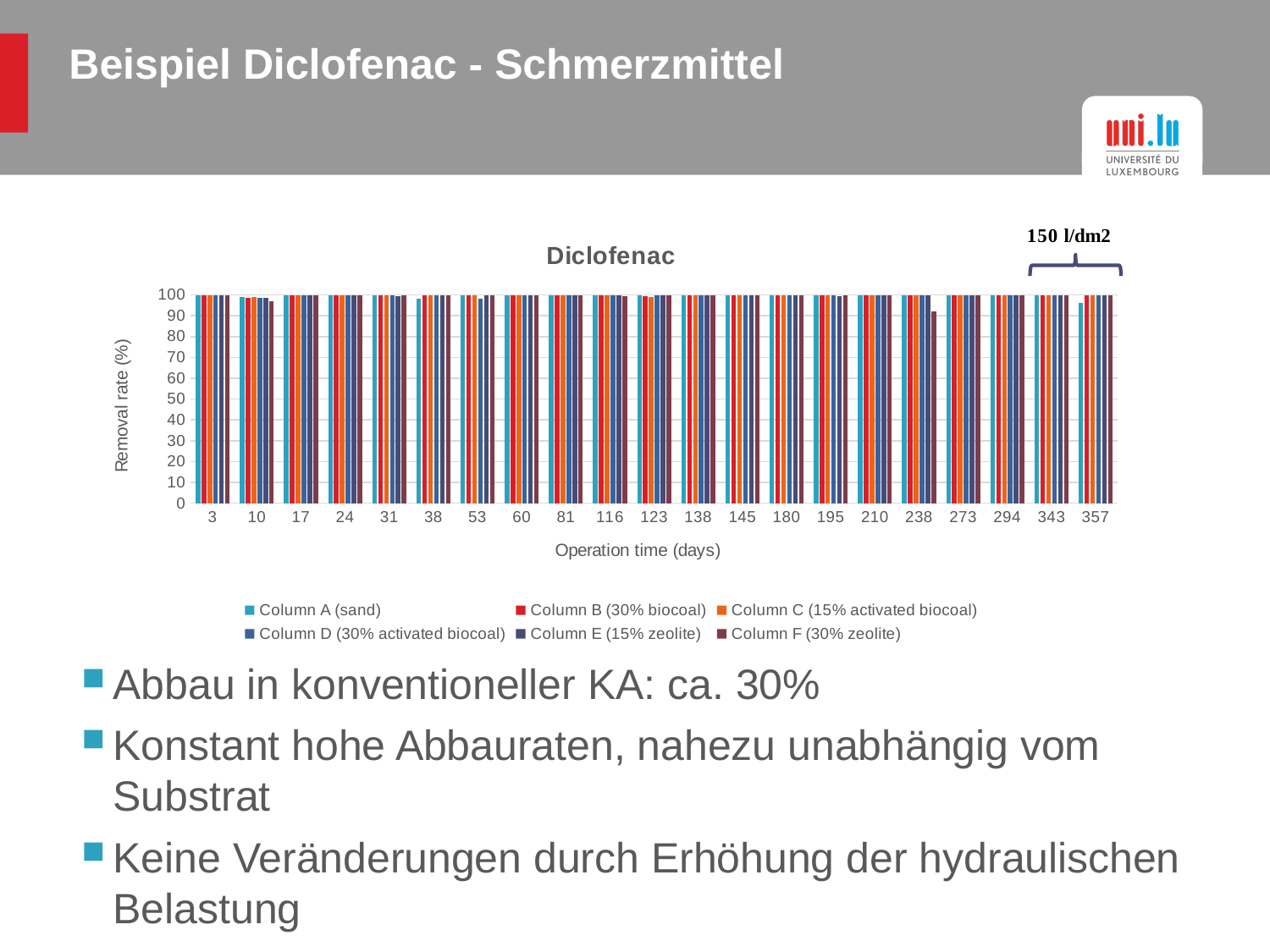

# Beispiel Diclofenac - Schmerzmittel

### Chart: Diclofenac

| Category | Column A (sand) | Column B (30% biocoal) | Column C (15% activated biocoal) | Column D (30% activated biocoal) | Column E (15% zeolite) | Column F (30% zeolite) |
|---|---|---|---|---|---|---|
| 3 | 99.82045039561777 | 99.69973625481842 | 99.9121525664435 | 99.74437005477785 | 99.92391965916008 | 99.70176506390749 |
| 10 | 98.78424657534246 | 98.76369863013699 | 98.8082191780822 | 98.64383561643835 | 98.76369863013699 | 97.13013698630138 |
| 17 | 99.93461601173976 | 99.93543127343877 | 99.94113810533182 | 99.9388553725746 | 99.937714006196 | 99.9388553725746 |
| 24 | 99.89484908136484 | 99.94078083989501 | 99.94176509186352 | 99.93257874015748 | 99.92519685039369 | 99.94406167979002 |
| 31 | 99.90535183349853 | 99.91245457548727 | 99.92864222001982 | 99.91856623719853 | 99.46481665014866 | 99.94251734390487 |
| 38 | 98.31651277646554 | 99.85827786128408 | 99.92097917114022 | 99.92248228473267 | 99.82885978097487 | 99.91797294395535 |
| 53 | 99.7811304717382 | 99.59626009349766 | 99.91521461963451 | 98.21929451763705 | 99.82554186145346 | 99.67913302167445 |
| 60 | 99.89479345955249 | 99.83067986230637 | 99.91716867469879 | 99.75473321858864 | 99.81841652323581 | 99.81561962134252 |
| 81 | 99.81443298969072 | 99.89576174112257 | 99.88172966781214 | 99.8877434135166 | 99.86368843069874 | 99.68785796105384 |
| 116 | 99.76591309924643 | 99.93779060445726 | 99.93779060445726 | 99.94292127625461 | 99.94083694083696 | 99.3073593073593 |
| 123 | 99.87512794268167 | 99.57625383828046 | 98.96827021494371 | 99.92466734902763 | 99.92712384851585 | 99.8734902763562 |
| 138 | 99.73936899862825 | 99.81657848324515 | 99.63158926121889 | 99.90260631001371 | 99.93121693121692 | 99.93670389966687 |
| 145 | 99.9855409596789 | 99.98371647509579 | 99.98294106914796 | 99.98376208721037 | 99.9844918810436 | 99.9865444261996 |
| 180 | 99.91776404192422 | 99.79844127922601 | 99.92072023649557 | 99.92072023649557 | 99.92528890083311 | 99.92072023649557 |
| 195 | 99.72794506075012 | 99.88140517696779 | 99.92498679344955 | 99.92340200739567 | 99.30797675647122 | 99.8946117274168 |
| 210 | 99.92084726867336 | 99.92251950947603 | 99.92558528428094 | 99.92251950947603 | 99.92558528428094 | 99.92558528428094 |
| 238 | 99.89452449567725 | 99.90201729106629 | 99.90201729106629 | 99.90518731988473 | 99.90806916426513 | 92.01729106628243 |
| 273 | 99.77244732576985 | 99.89594813614262 | 99.90145867098865 | 99.90307941653161 | 99.89789303079417 | 99.76110210696922 |
| 294 | 99.81211080094481 | 99.83336912175218 | 99.92828000858923 | 99.93042731372128 | 99.93622503757783 | 99.93386300193258 |
| 343 | 99.81033279031884 | 99.92832208517571 | 99.92576215964627 | 99.92715848266232 | 99.85431696532464 | 99.9411217128229 |
| 357 | 96.1385876752182 | 99.84025390108438 | 99.91060565987834 | 99.91219254165564 | 99.91959798994975 | 99.89553028299392 |
Untersuchungen im Labormaβstab
Abbau in konventioneller KA: ca. 30%
Konstant hohe Abbauraten, nahezu unabhängig vom Substrat
Keine Veränderungen durch Erhöhung der hydraulischen Belastung